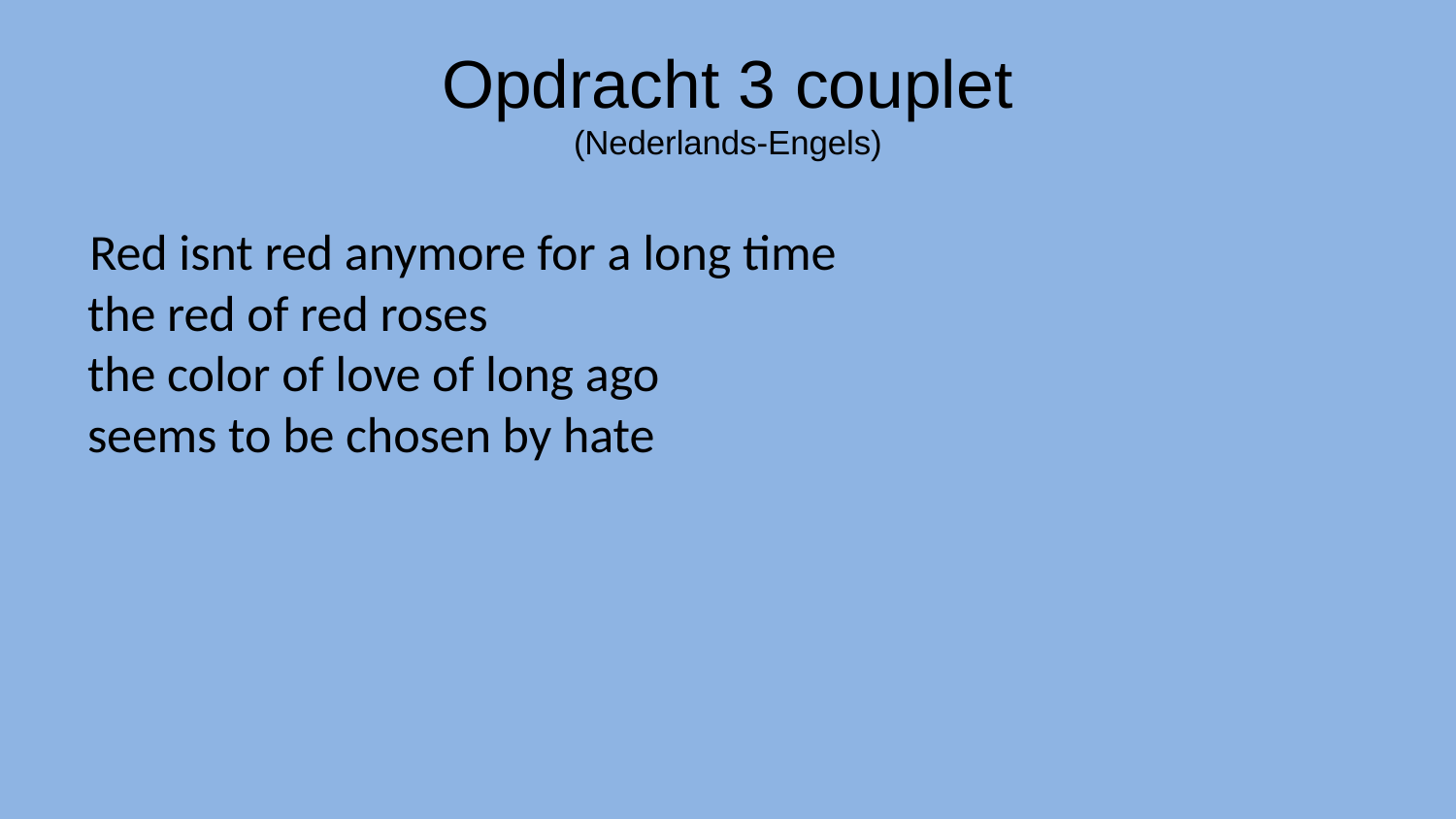

# Opdracht 3 couplet (Nederlands-Engels)
Red isnt red anymore for a long time
the red of red roses
the color of love of long ago
seems to be chosen by hate